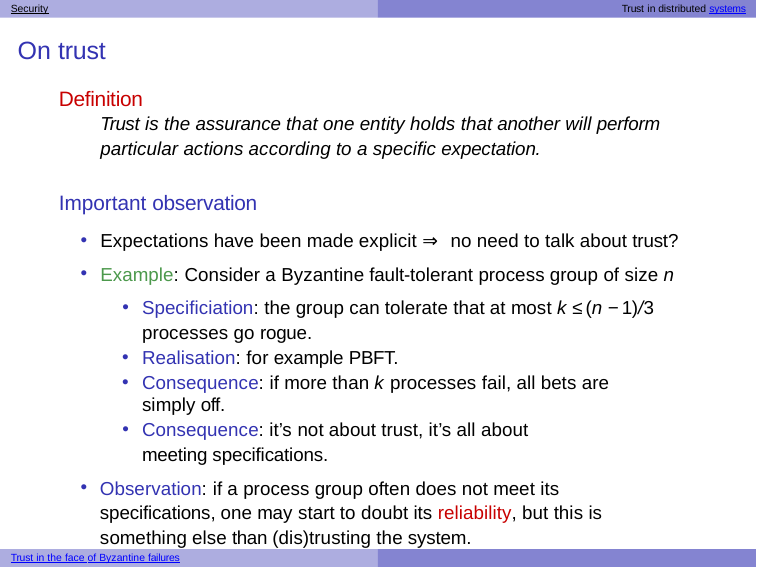

Security	Trust in distributed systems
# On trust
Definition
Trust is the assurance that one entity holds that another will perform
particular actions according to a specific expectation.

Important observation
Expectations have been made explicit ⇒ no need to talk about trust?
Example: Consider a Byzantine fault-tolerant process group of size n
Specificiation: the group can tolerate that at most k ≤(n −1)/3 processes go rogue.
Realisation: for example PBFT.
Consequence: if more than k processes fail, all bets are simply off.
Consequence: it’s not about trust, it’s all about meeting specifications.
Observation: if a process group often does not meet its specifications, one may start to doubt its reliability, but this is something else than (dis)trusting the system.
Trust in the face of Byzantine failures